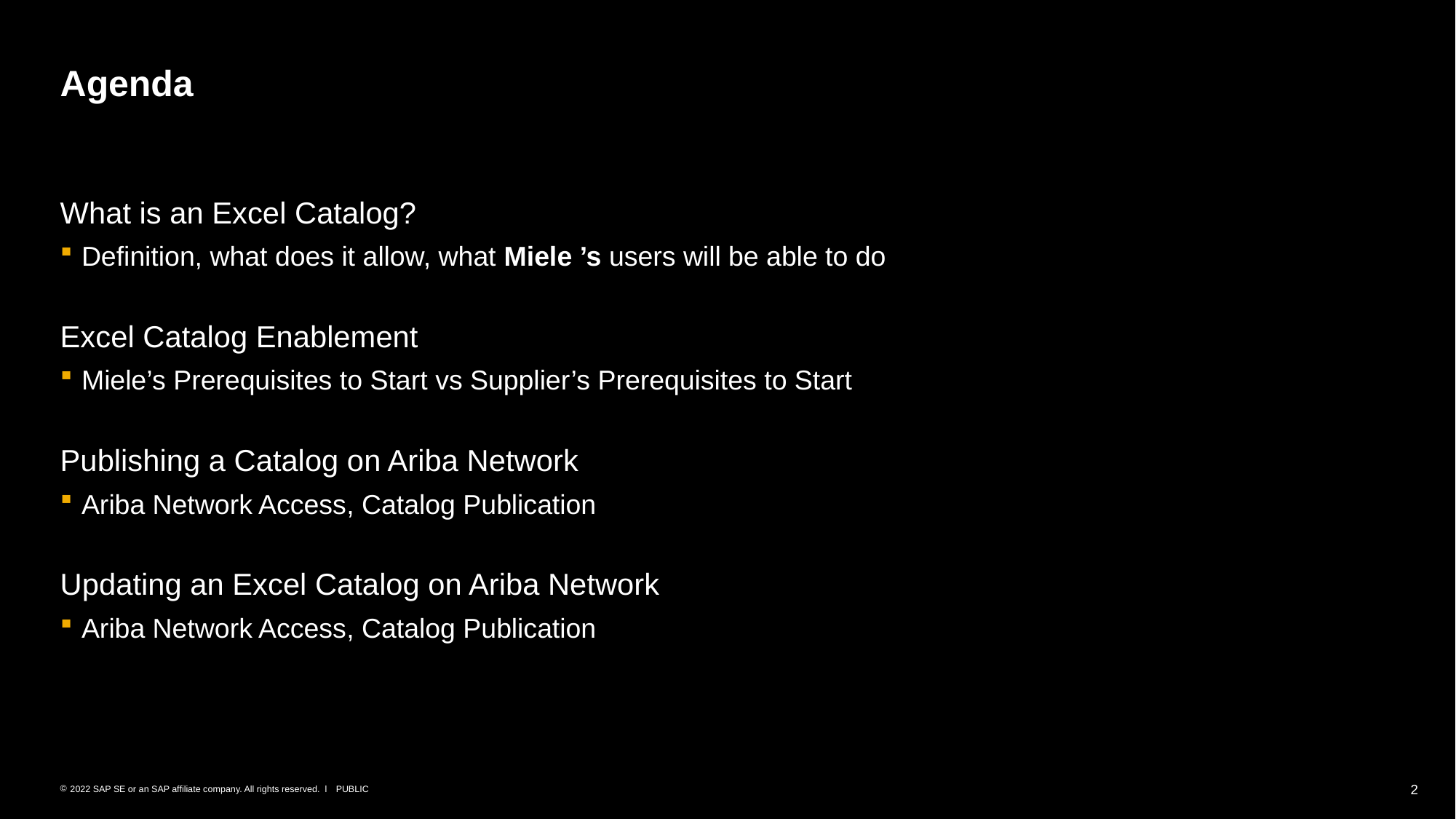

# Agenda
What is an Excel Catalog?
Definition, what does it allow, what Miele ’s users will be able to do
Excel Catalog Enablement
Miele’s Prerequisites to Start vs Supplier’s Prerequisites to Start
Publishing a Catalog on Ariba Network
Ariba Network Access, Catalog Publication
Updating an Excel Catalog on Ariba Network
Ariba Network Access, Catalog Publication